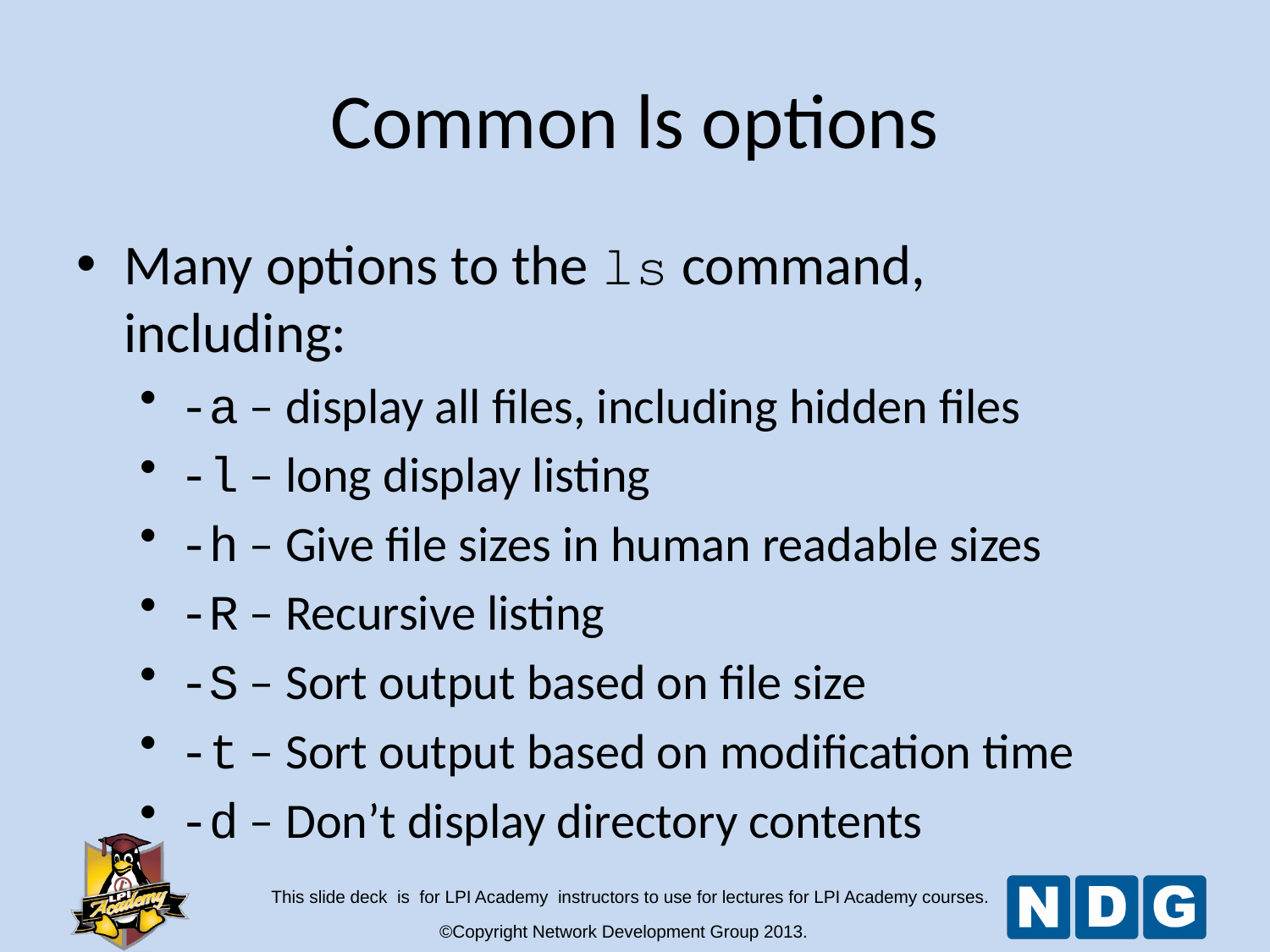

Common ls options
Many options to the ls command, including:
-a – display all files, including hidden files
-l – long display listing
-h – Give file sizes in human readable sizes
-R – Recursive listing
-S – Sort output based on file size
-t – Sort output based on modification time
-d – Don’t display directory contents